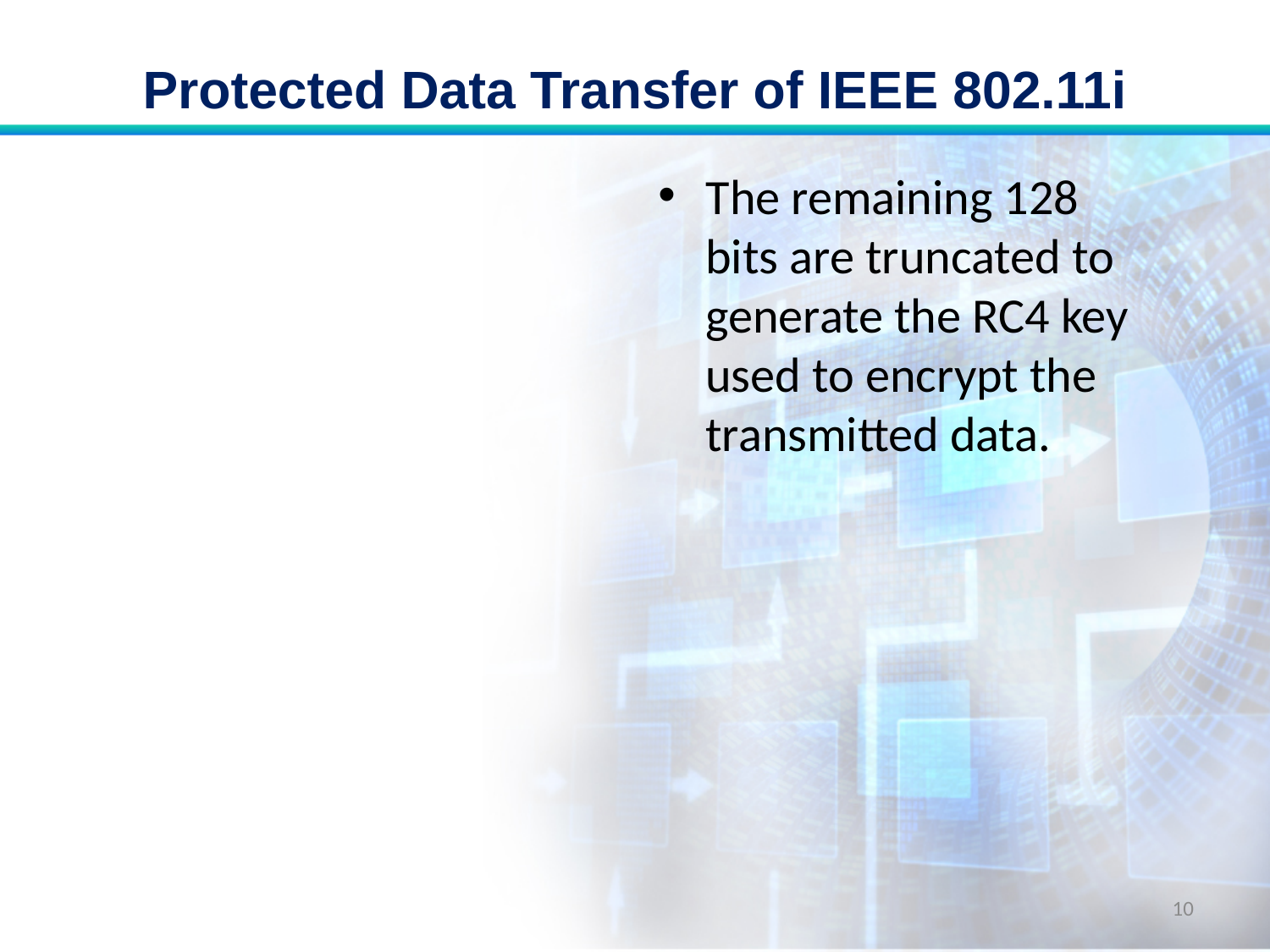

# Protected Data Transfer of IEEE 802.11i
The remaining 128 bits are truncated to generate the RC4 key used to encrypt the transmitted data.
10